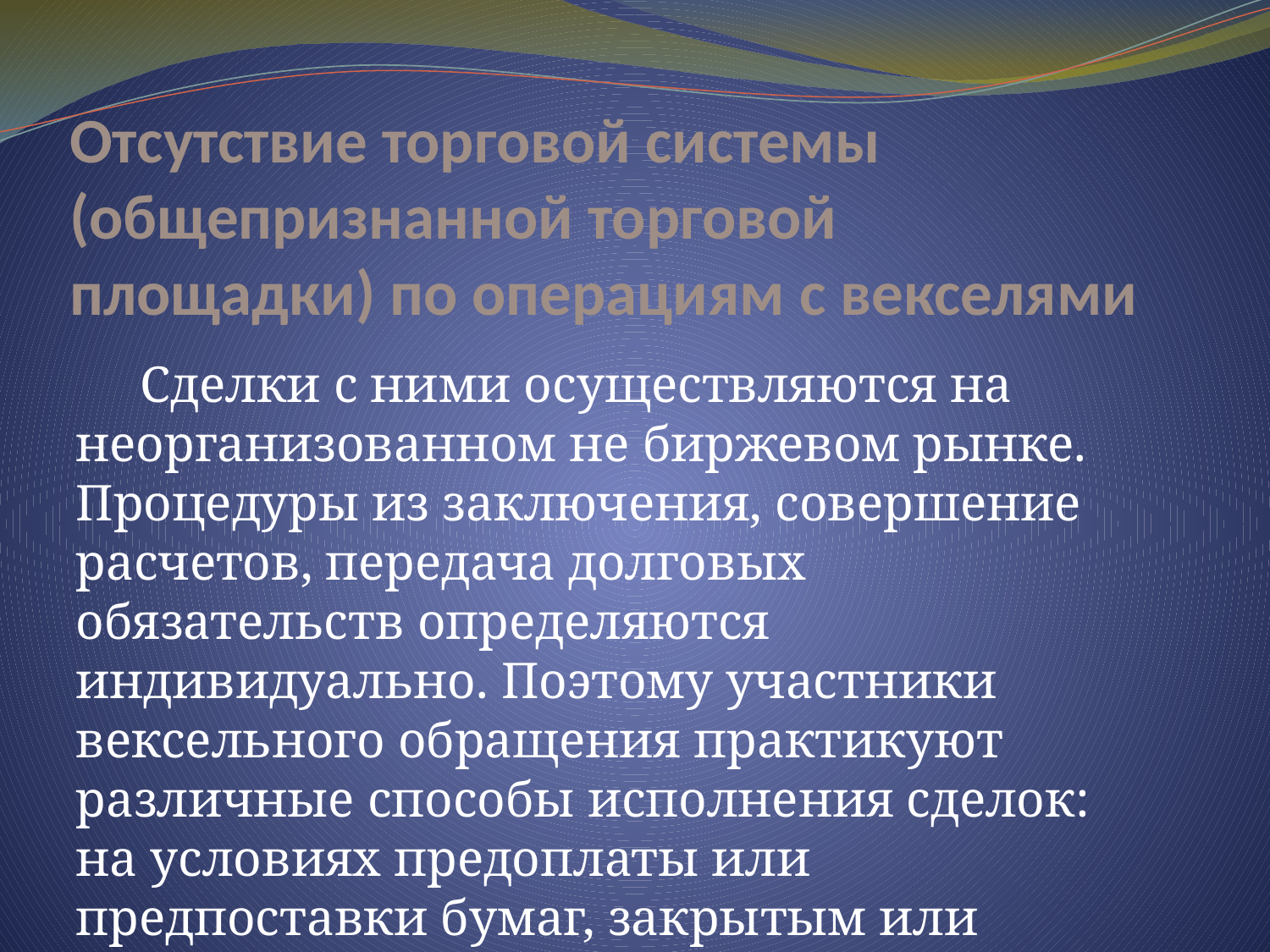

# Отсутствие торговой системы (общепризнанной торговой площадки) по операциям с векселями
     Сделки с ними осуществляются на неорганизованном не биржевом рынке. Процедуры из заключения, совершение расчетов, передача долговых обязательств определяются индивидуально. Поэтому участники вексельного обращения практикуют различные способы исполнения сделок: на условиях предоплаты или предпоставки бумаг, закрытым или открытым индоссаментом.